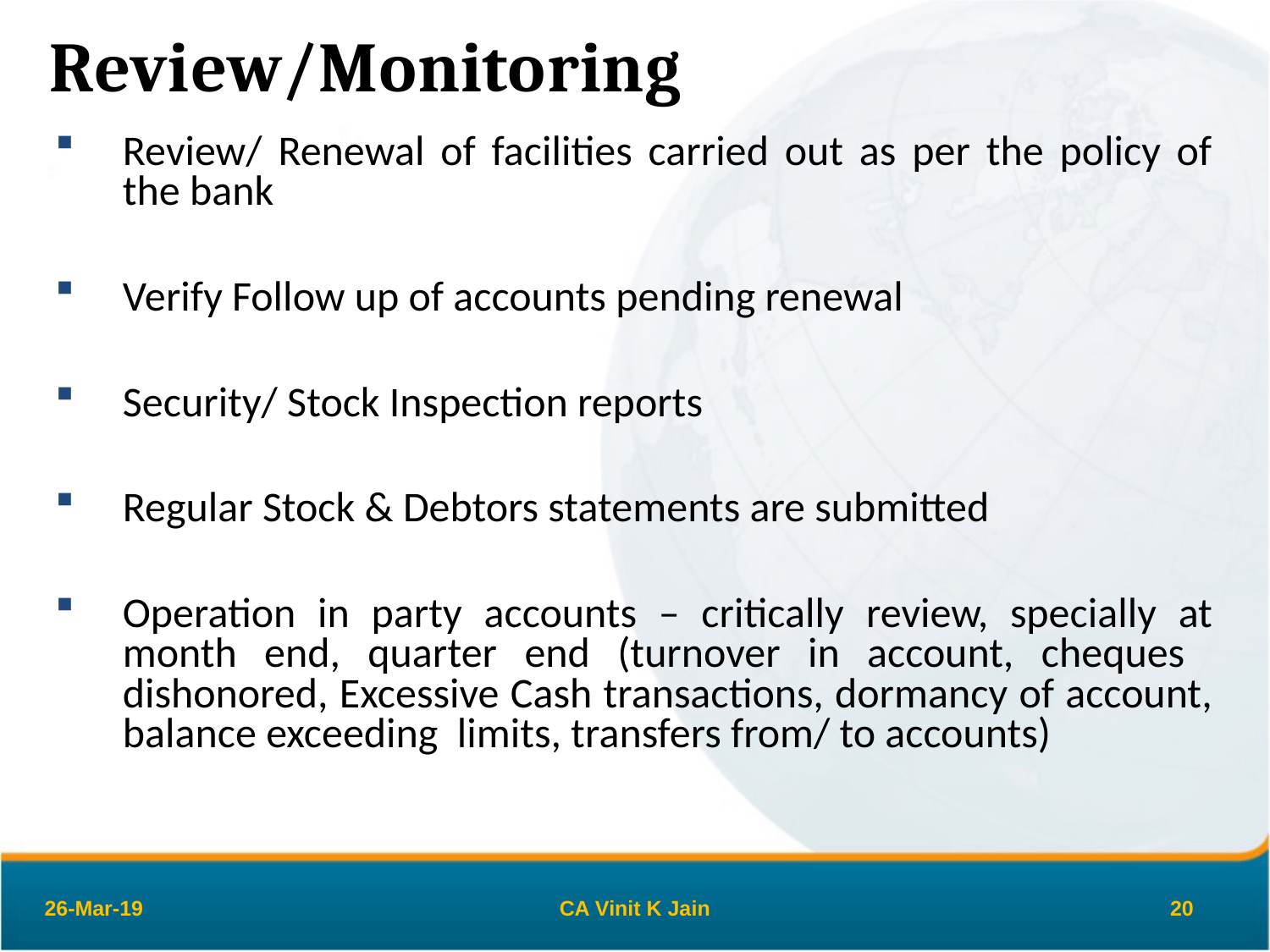

# Review/Monitoring
Review/ Renewal of facilities carried out as per the policy of the bank

Verify Follow up of accounts pending renewal

Security/ Stock Inspection reports

Regular Stock & Debtors statements are submitted

Operation in party accounts – critically review, specially at month end, quarter end (turnover in account, cheques  dishonored, Excessive Cash transactions, dormancy of account, balance exceeding  limits, transfers from/ to accounts)

26-Mar-19
CA Vinit K Jain
20